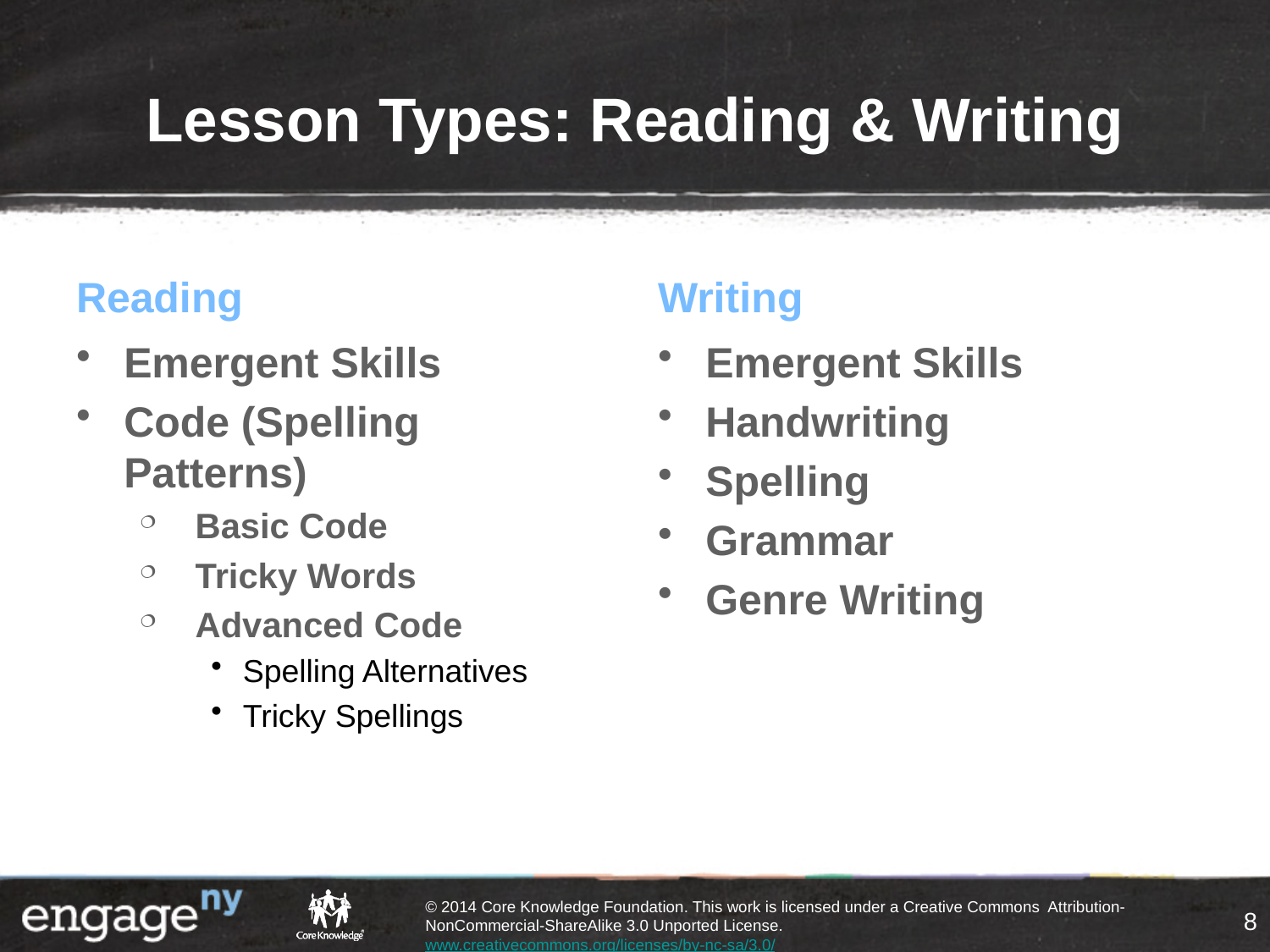

# Lesson Types: Reading & Writing
Reading
Writing
Emergent Skills
Code (Spelling Patterns)
Basic Code
Tricky Words
Advanced Code
Spelling Alternatives
Tricky Spellings
Emergent Skills
Handwriting
Spelling
Grammar
Genre Writing
8